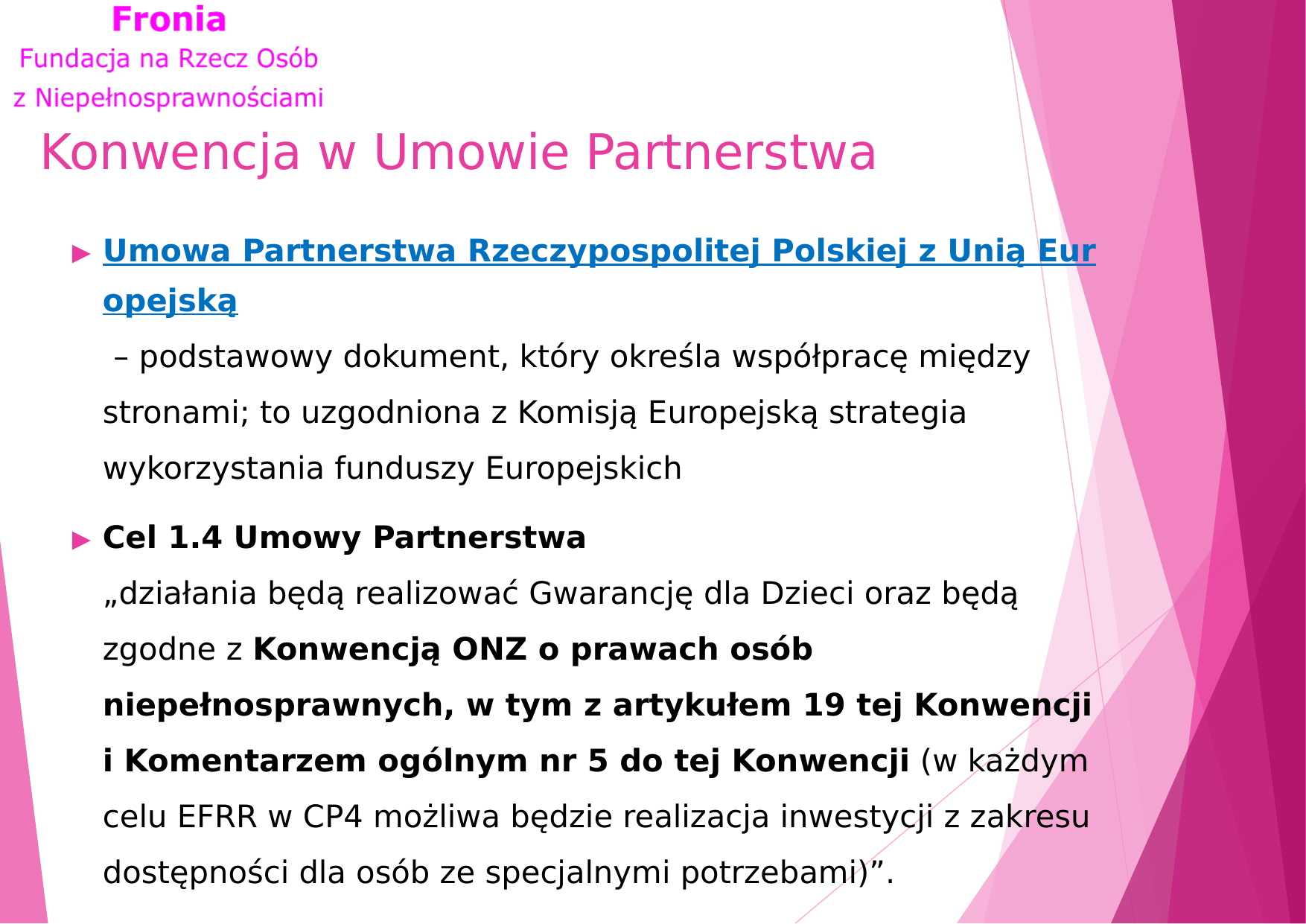

# Konwencja w Umowie Partnerstwa
Umowa Partnerstwa Rzeczypospolitej Polskiej z Unią Europejską – podstawowy dokument, który określa współpracę między stronami; to uzgodniona z Komisją Europejską strategia wykorzystania funduszy Europejskich
Cel 1.4 Umowy Partnerstwa
„działania będą realizować Gwarancję dla Dzieci oraz będą zgodne z Konwencją ONZ o prawach osób niepełnosprawnych, w tym z artykułem 19 tej Konwencji i Komentarzem ogólnym nr 5 do tej Konwencji (w każdym celu EFRR w CP4 możliwa będzie realizacja inwestycji z zakresu dostępności dla osób ze specjalnymi potrzebami)”.